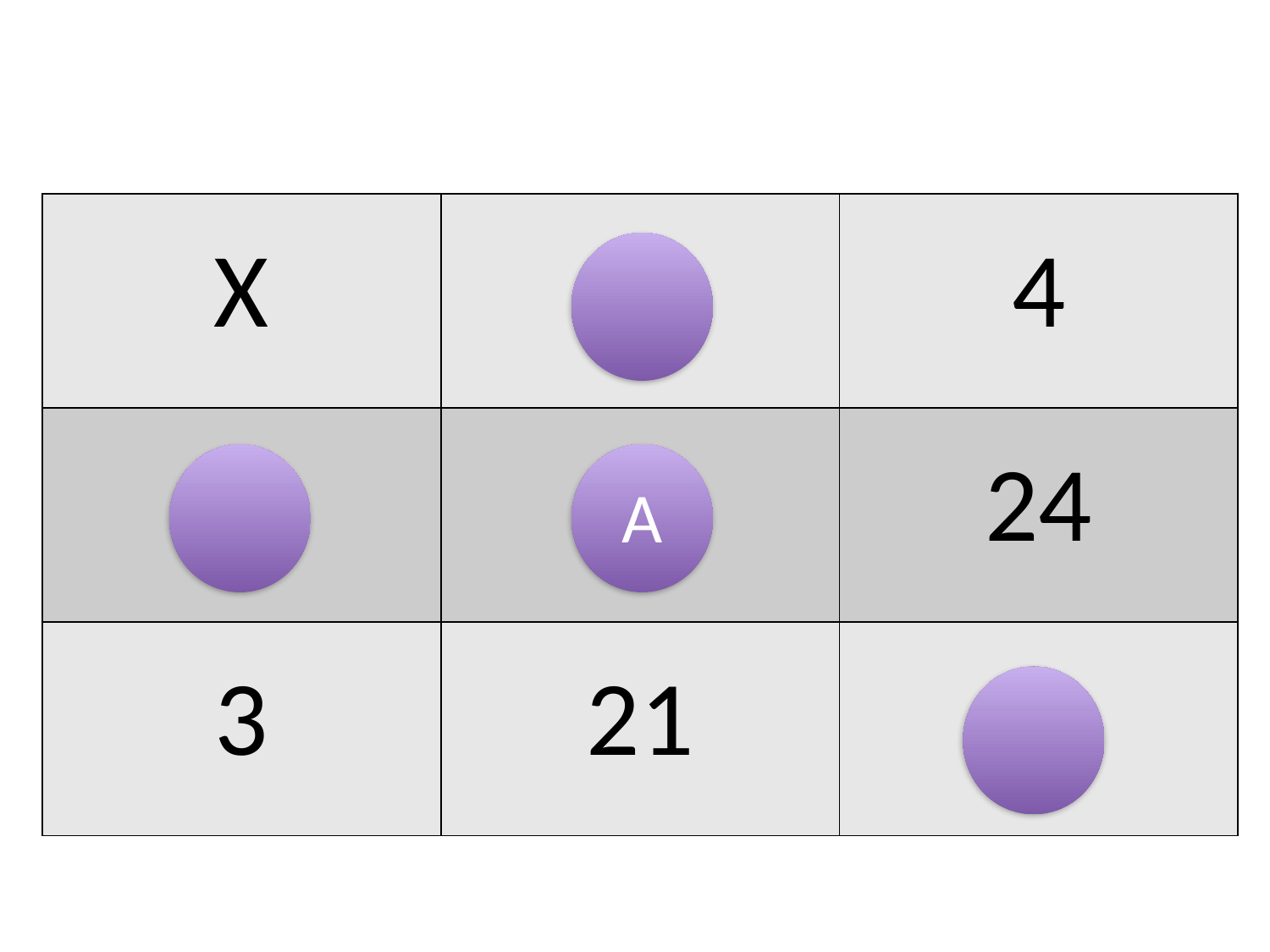

| X | /7 | 4 |
| --- | --- | --- |
| 6 | 42 | 24 |
| 3 | 21 | 12 |

A